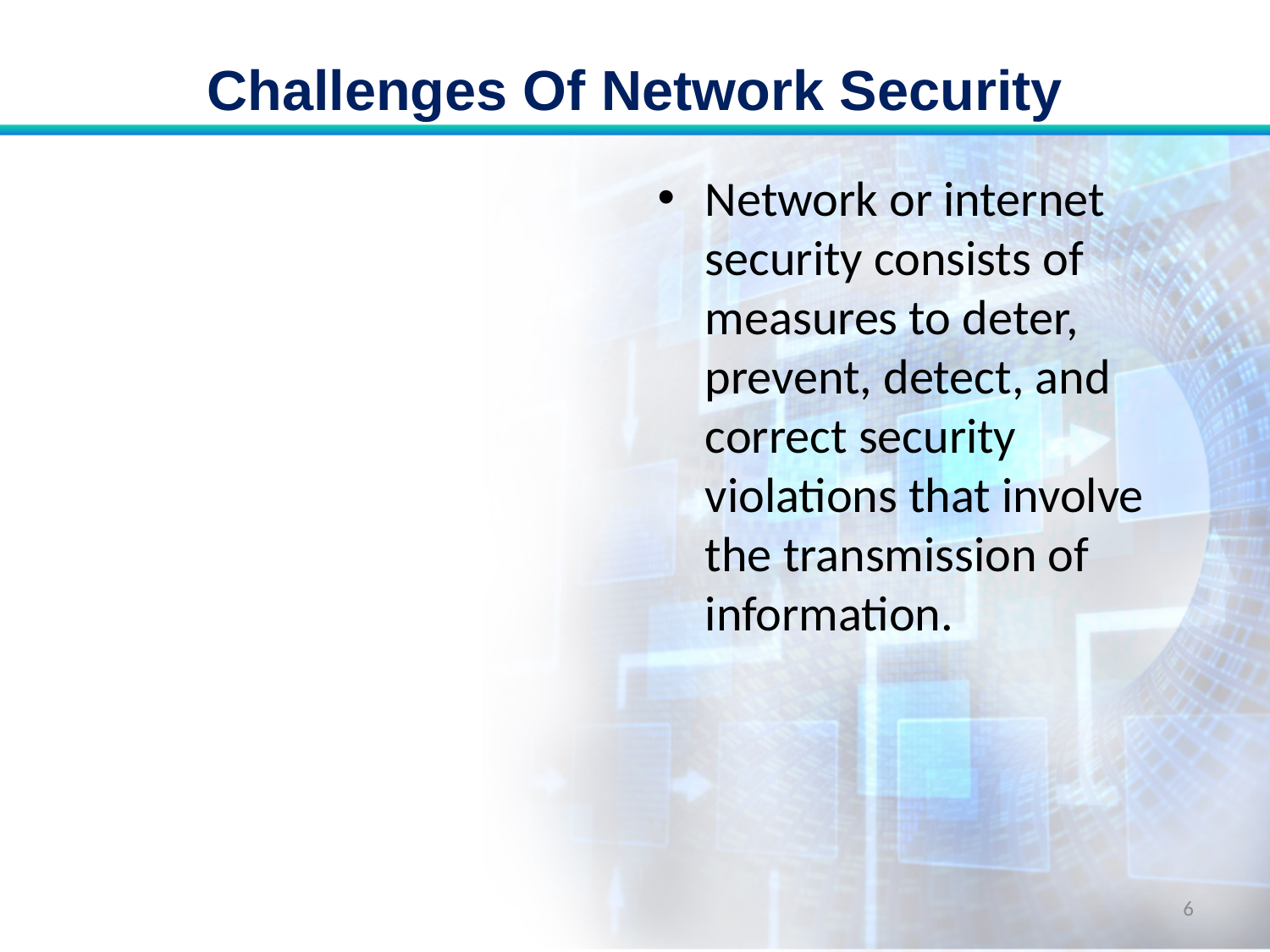

# Challenges Of Network Security
Network or internet security consists of measures to deter, prevent, detect, and correct security violations that involve the transmission of information.
6